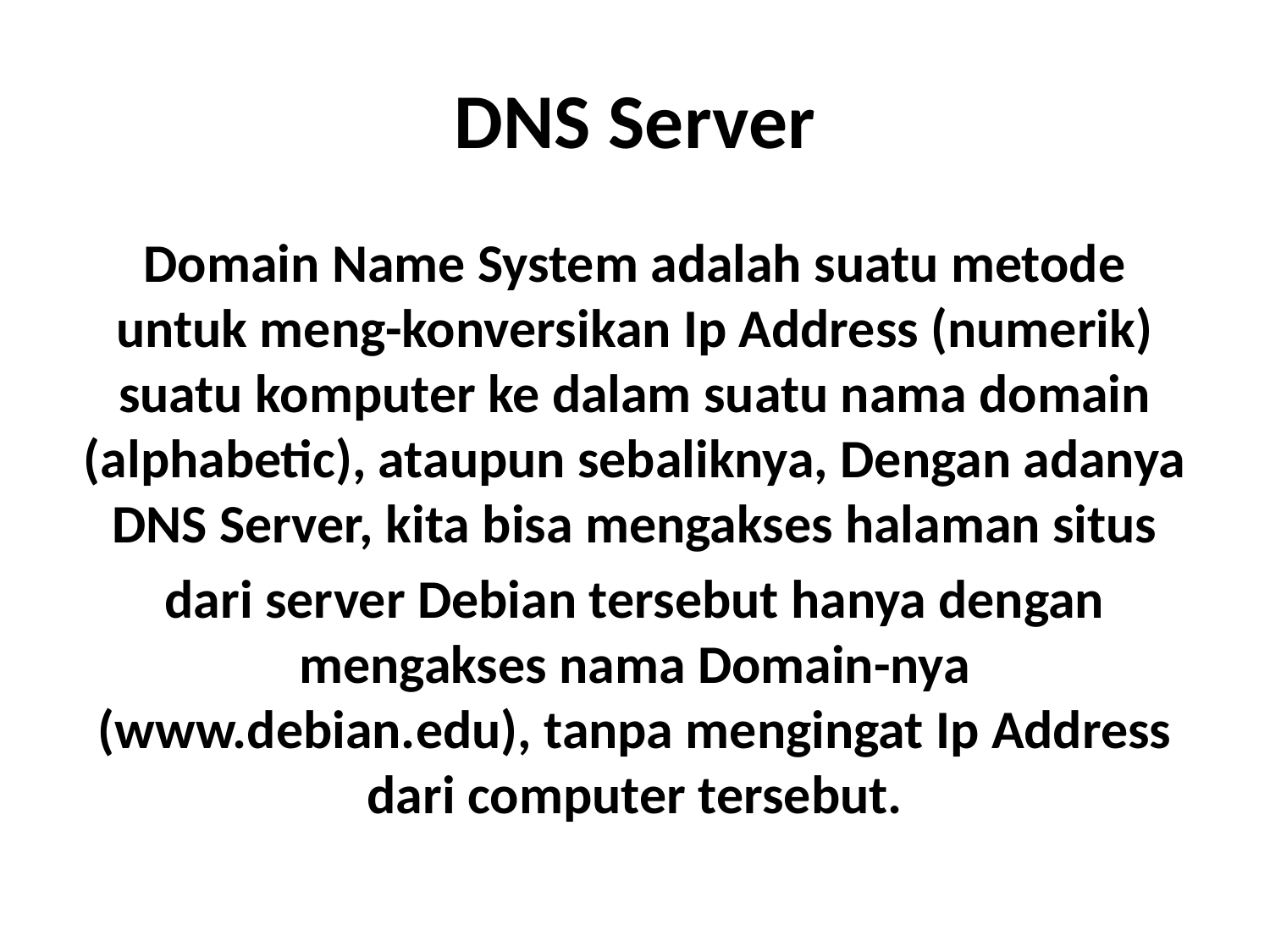

# DNS Server
Domain Name System adalah suatu metode untuk meng-konversikan Ip Address (numerik) suatu komputer ke dalam suatu nama domain (alphabetic), ataupun sebaliknya, Dengan adanya DNS Server, kita bisa mengakses halaman situs
dari server Debian tersebut hanya dengan mengakses nama Domain-nya (www.debian.edu), tanpa mengingat Ip Address dari computer tersebut.